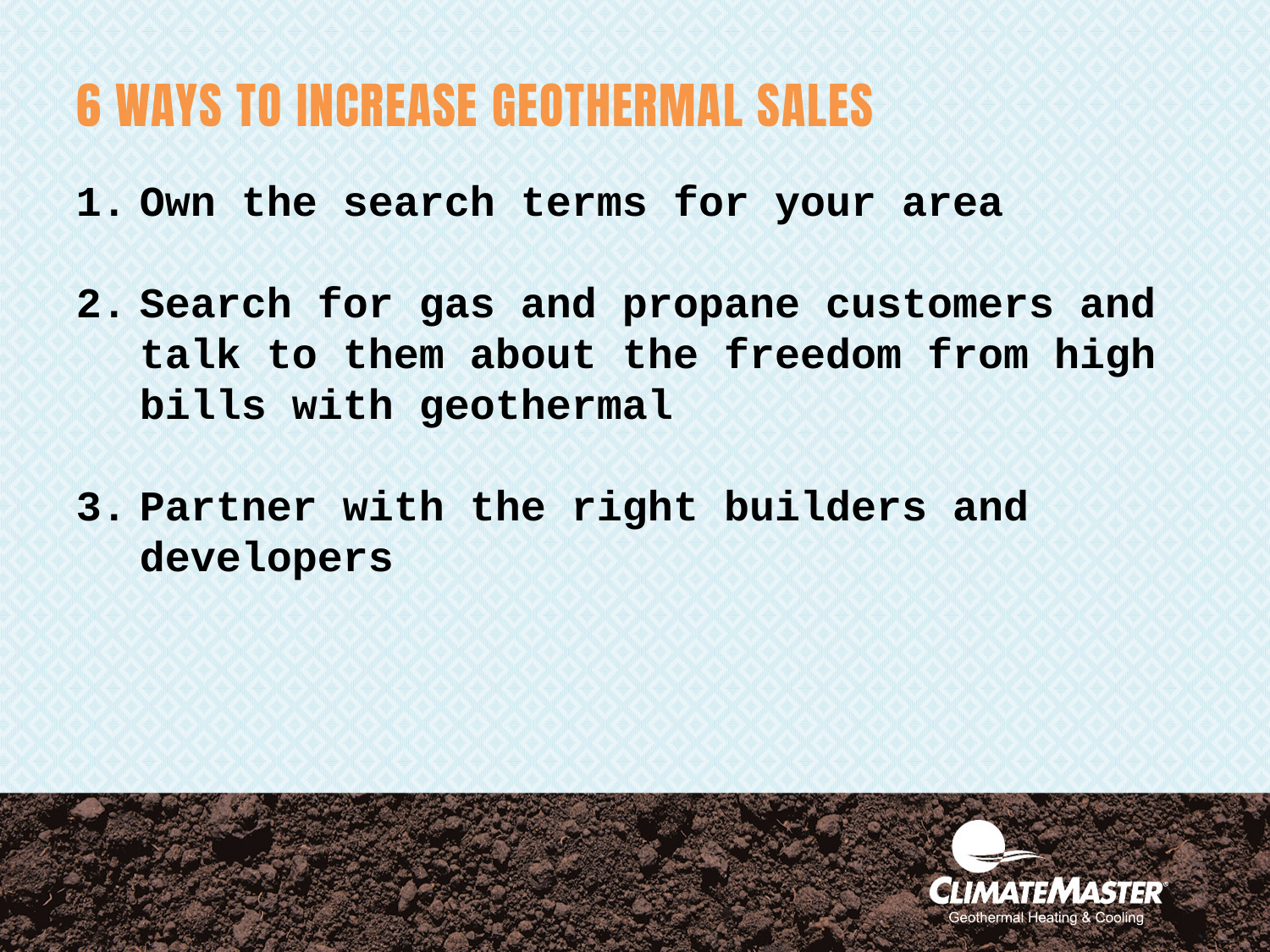

# 6 WAYS TO INCREASE GEOTHERMAL SALES
Own the search terms for your area

Search for gas and propane customers and talk to them about the freedom from high bills with geothermal

Partner with the right builders and developers